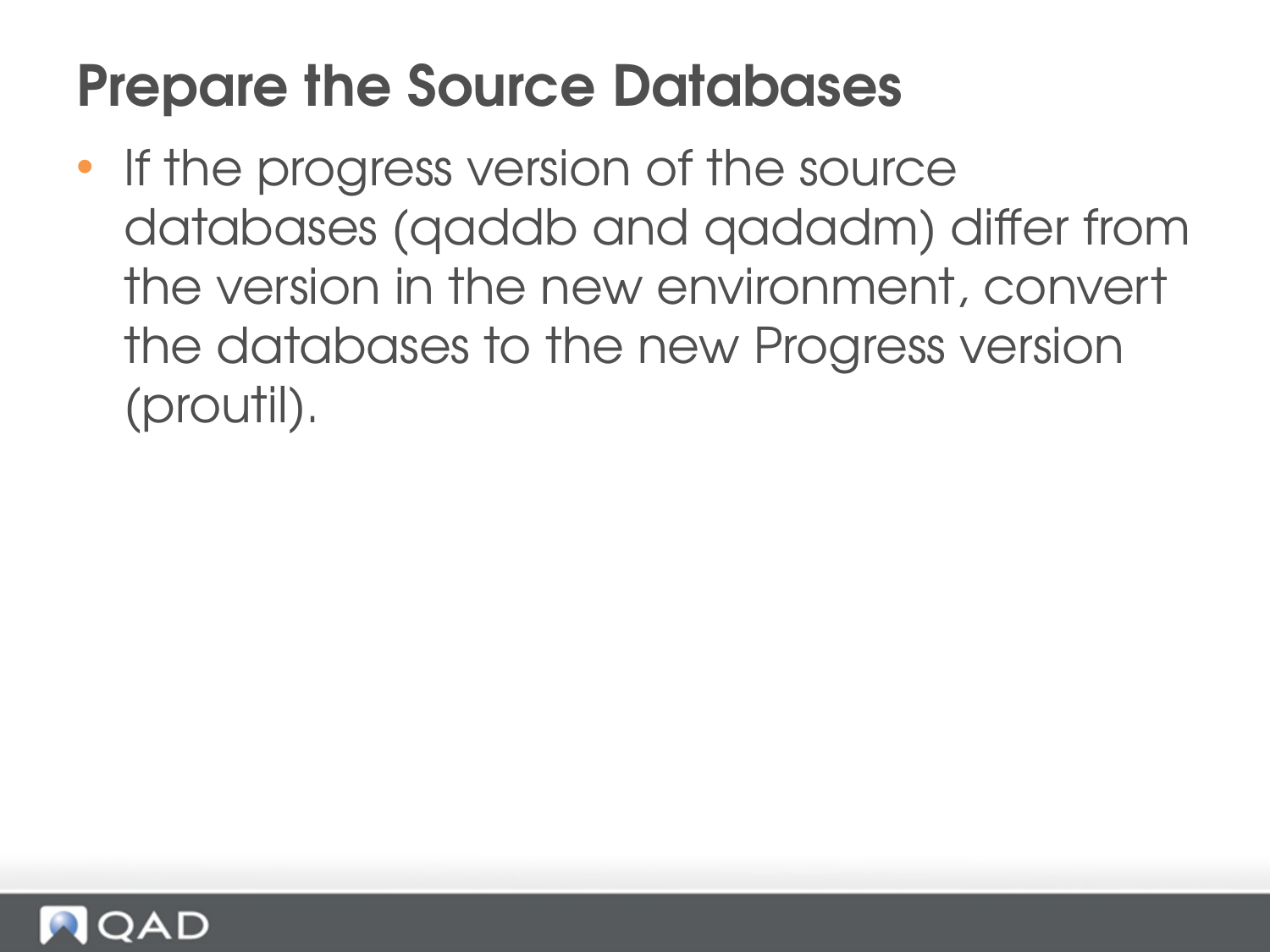

# Prepare the Source Databases
If the progress version of the source databases (qaddb and qadadm) differ from the version in the new environment, convert the databases to the new Progress version (proutil).